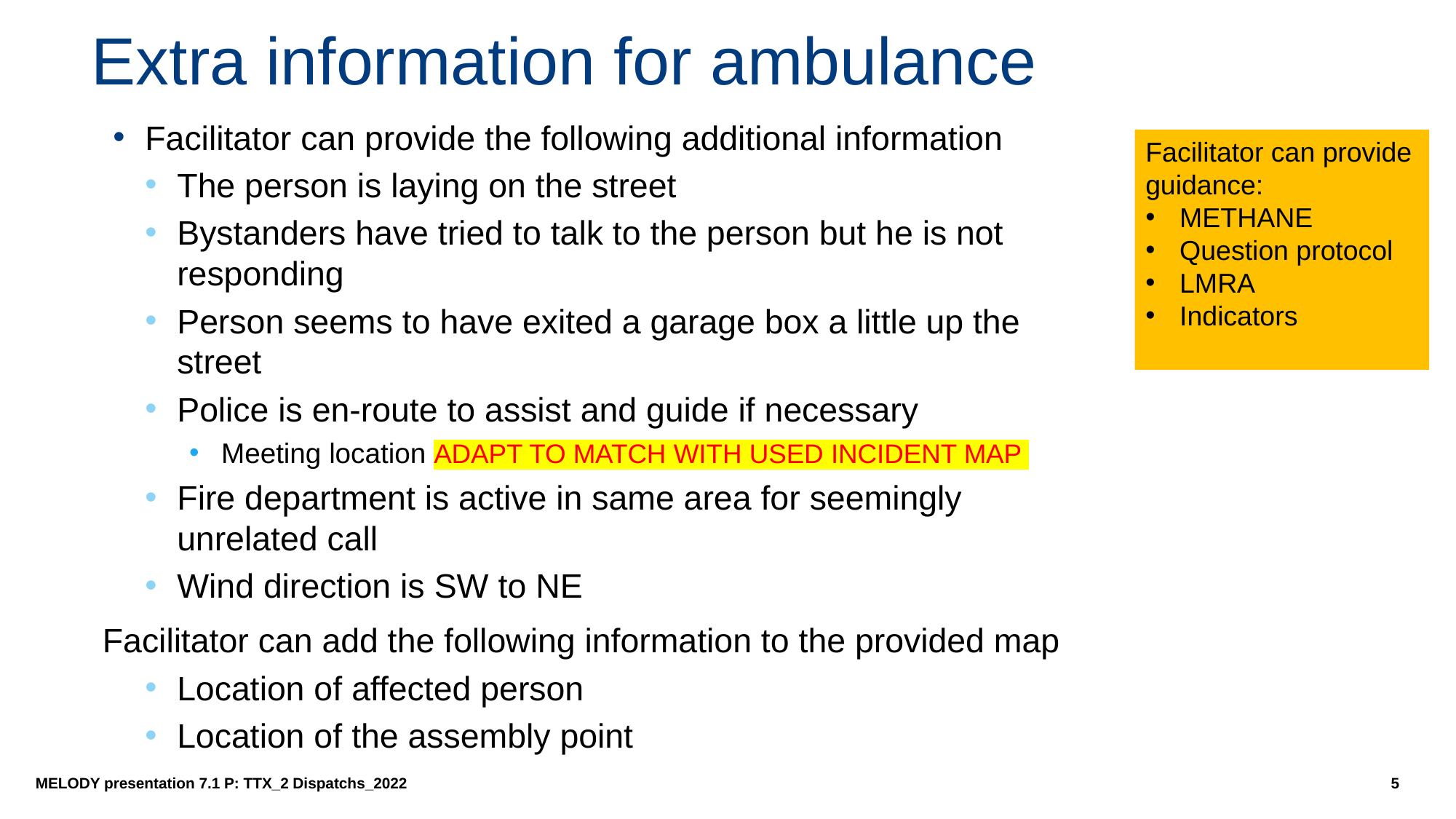

# Extra information for ambulance
Facilitator can provide the following additional information
The person is laying on the street
Bystanders have tried to talk to the person but he is not responding
Person seems to have exited a garage box a little up the street
Police is en-route to assist and guide if necessary
Meeting location ADAPT TO MATCH WITH USED INCIDENT MAP
Fire department is active in same area for seemingly unrelated call
Wind direction is SW to NE
Facilitator can add the following information to the provided map
Location of affected person
Location of the assembly point
Facilitator can provide guidance:
METHANE
Question protocol
LMRA
Indicators

MELODY presentation 7.1 P: TTX_2 Dispatchs_2022
5